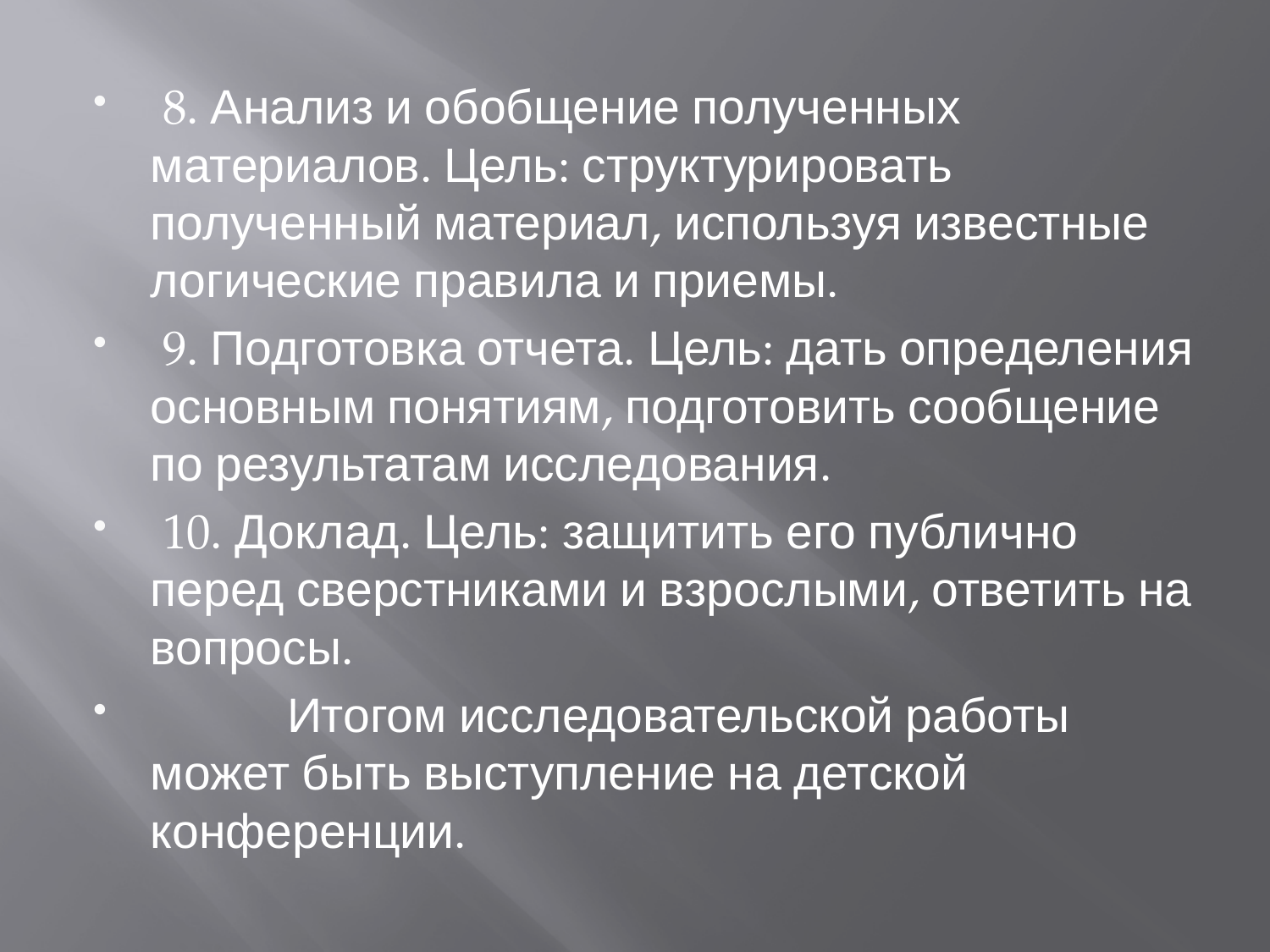

8. Анализ и обобщение полученных материалов. Цель: структурировать полученный материал, используя известные логические правила и приемы.
 9. Подготовка отчета. Цель: дать определения основным понятиям, подготовить сообщение по результатам исследования.
 10. Доклад. Цель: защитить его публично перед сверстниками и взрослыми, ответить на вопросы.
	 Итогом исследовательской работы может быть выступление на детской конференции.